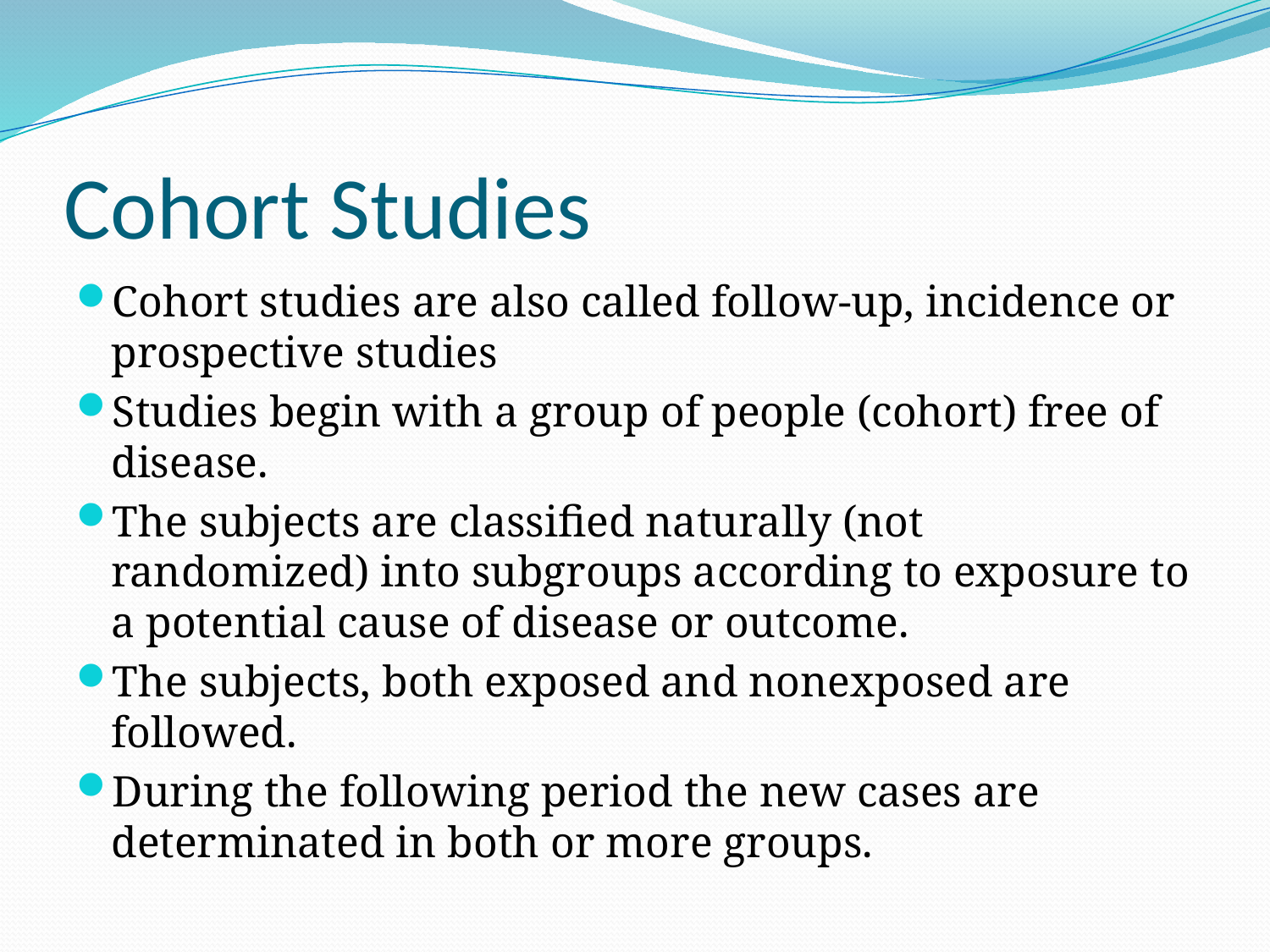

# Cohort Studies
Cohort studies are also called follow-up, incidence or prospective studies
Studies begin with a group of people (cohort) free of disease.
The subjects are classified naturally (not randomized) into subgroups according to exposure to a potential cause of disease or outcome.
The subjects, both exposed and nonexposed are followed.
During the following period the new cases are determinated in both or more groups.